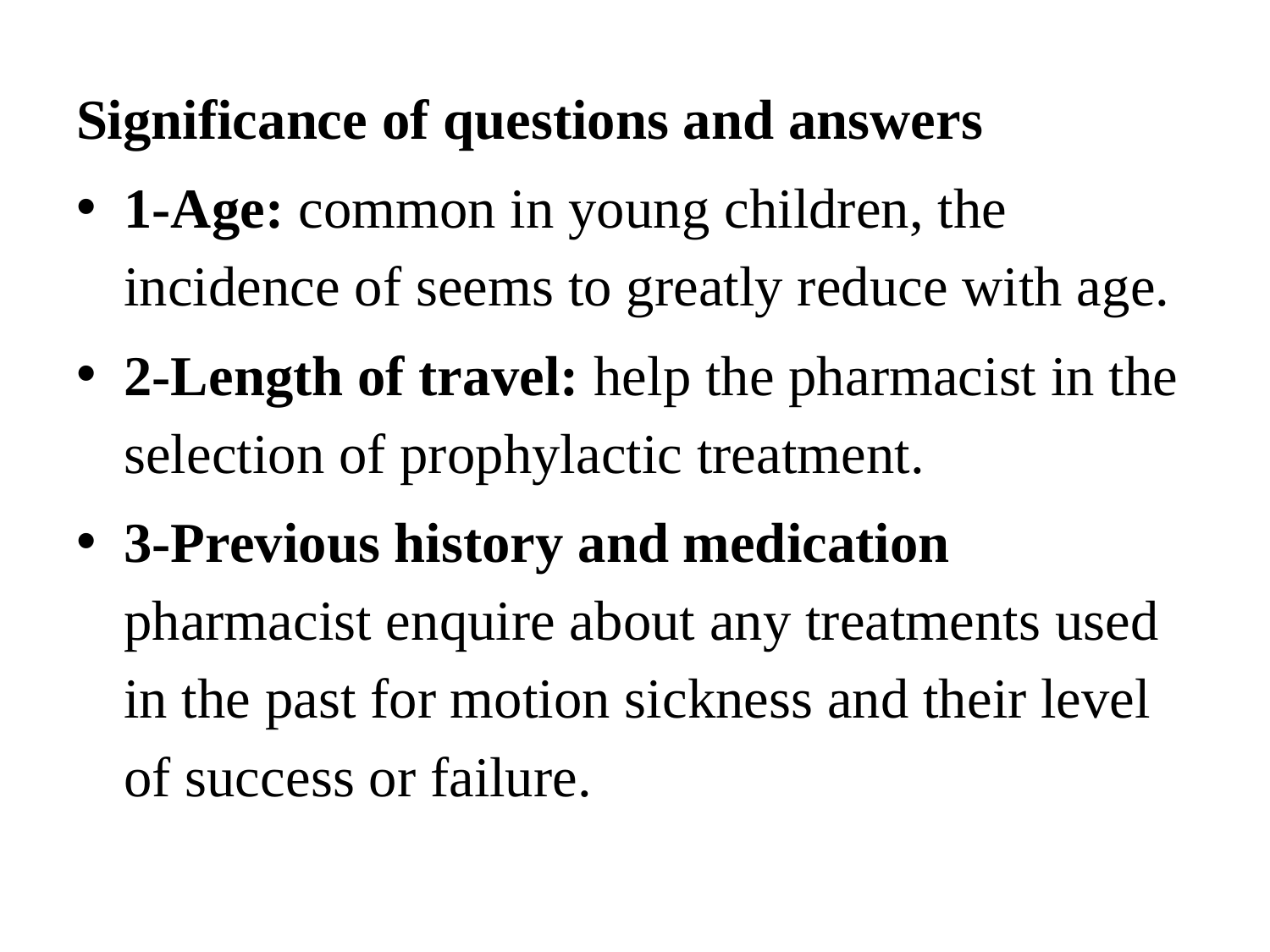

Significance of questions and answers
1-Age: common in young children, the incidence of seems to greatly reduce with age.
2-Length of travel: help the pharmacist in the selection of prophylactic treatment.
3-Previous history and medication pharmacist enquire about any treatments used in the past for motion sickness and their level of success or failure.